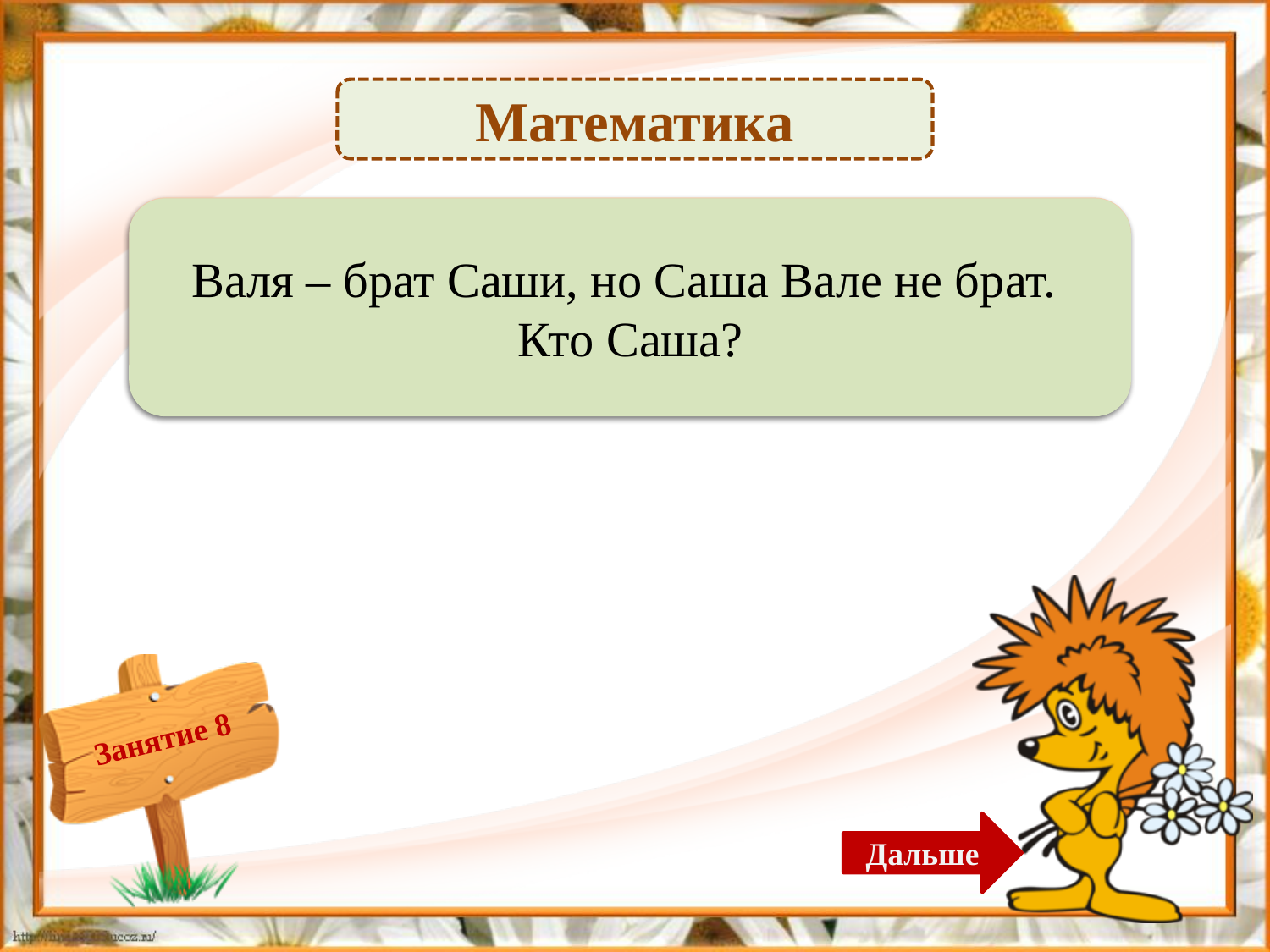

Математика
 Саша – это сестра – 2б.
Валя – брат Саши, но Саша Вале не брат.
Кто Саша?

Дальше